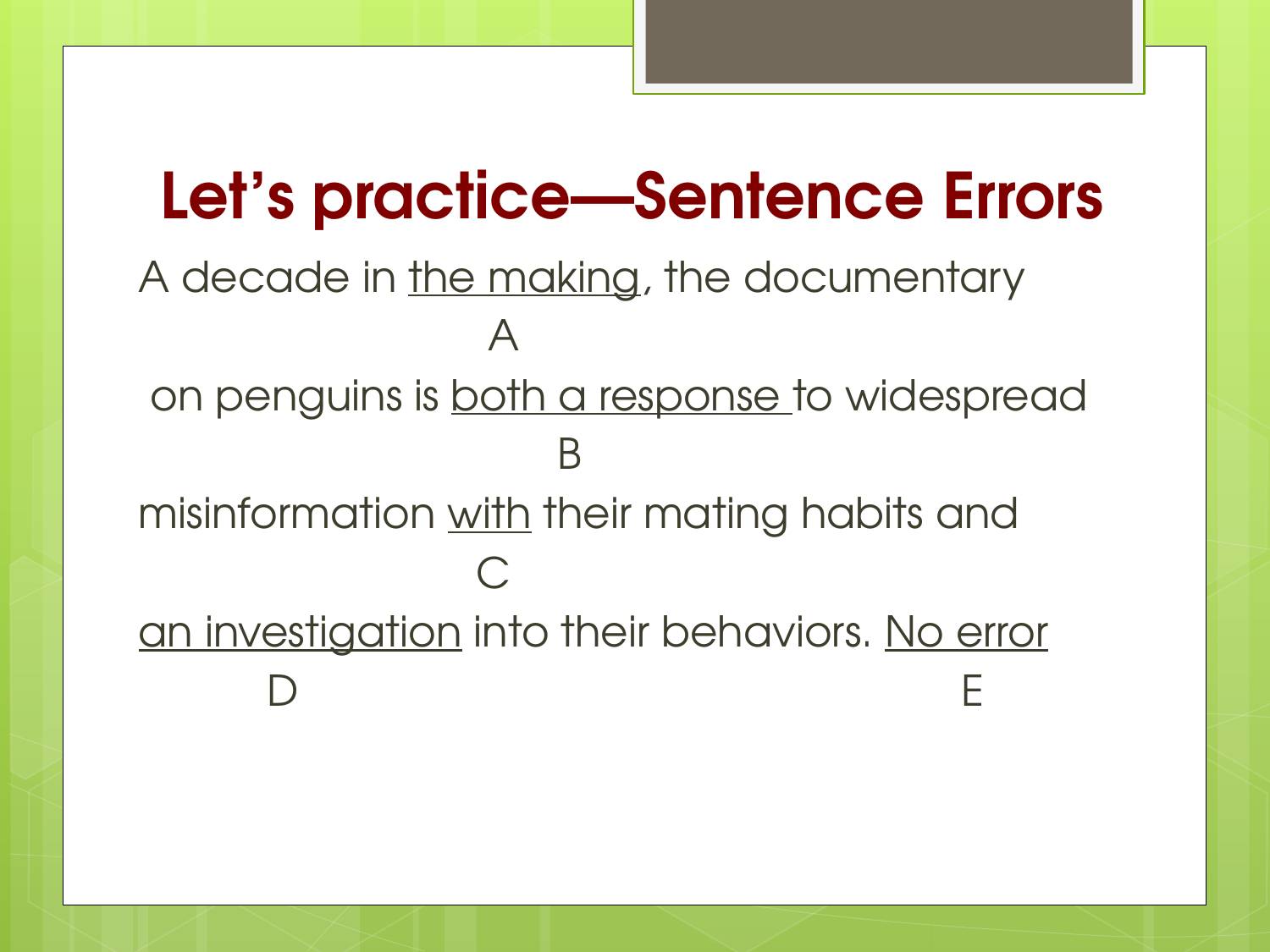

# Let’s practice—Sentence Errors
A decade in the making, the documentary
                              A
 on penguins is both a response to widespread
                                    B
misinformation with their mating habits and
                             C
an investigation into their behaviors. No error
           D                                                         E